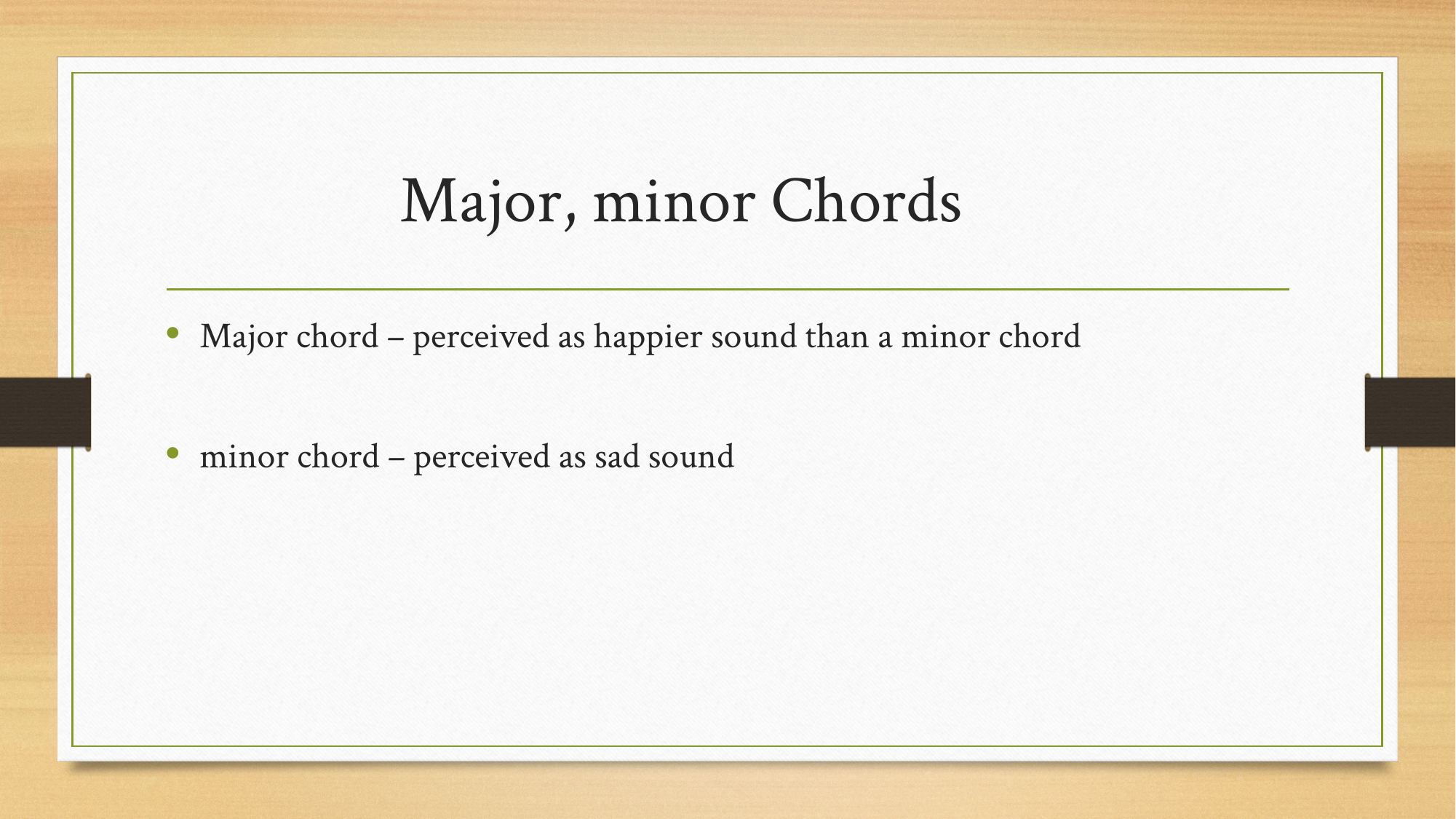

# Major, minor Chords
Major chord – perceived as happier sound than a minor chord

minor chord – perceived as sad sound